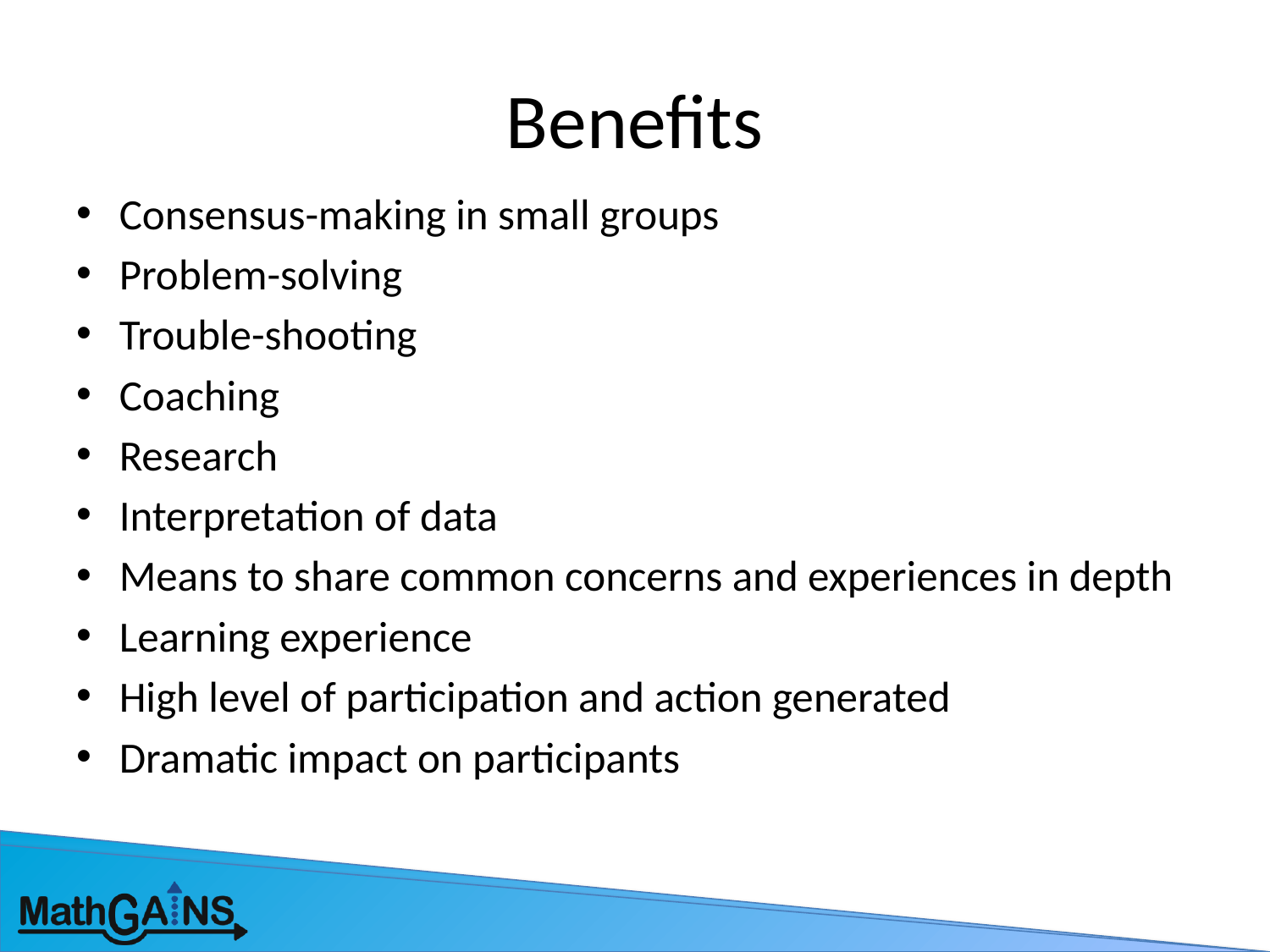

# Benefits
Consensus-making in small groups
Problem-solving
Trouble-shooting
Coaching
Research
Interpretation of data
Means to share common concerns and experiences in depth
Learning experience
High level of participation and action generated
Dramatic impact on participants